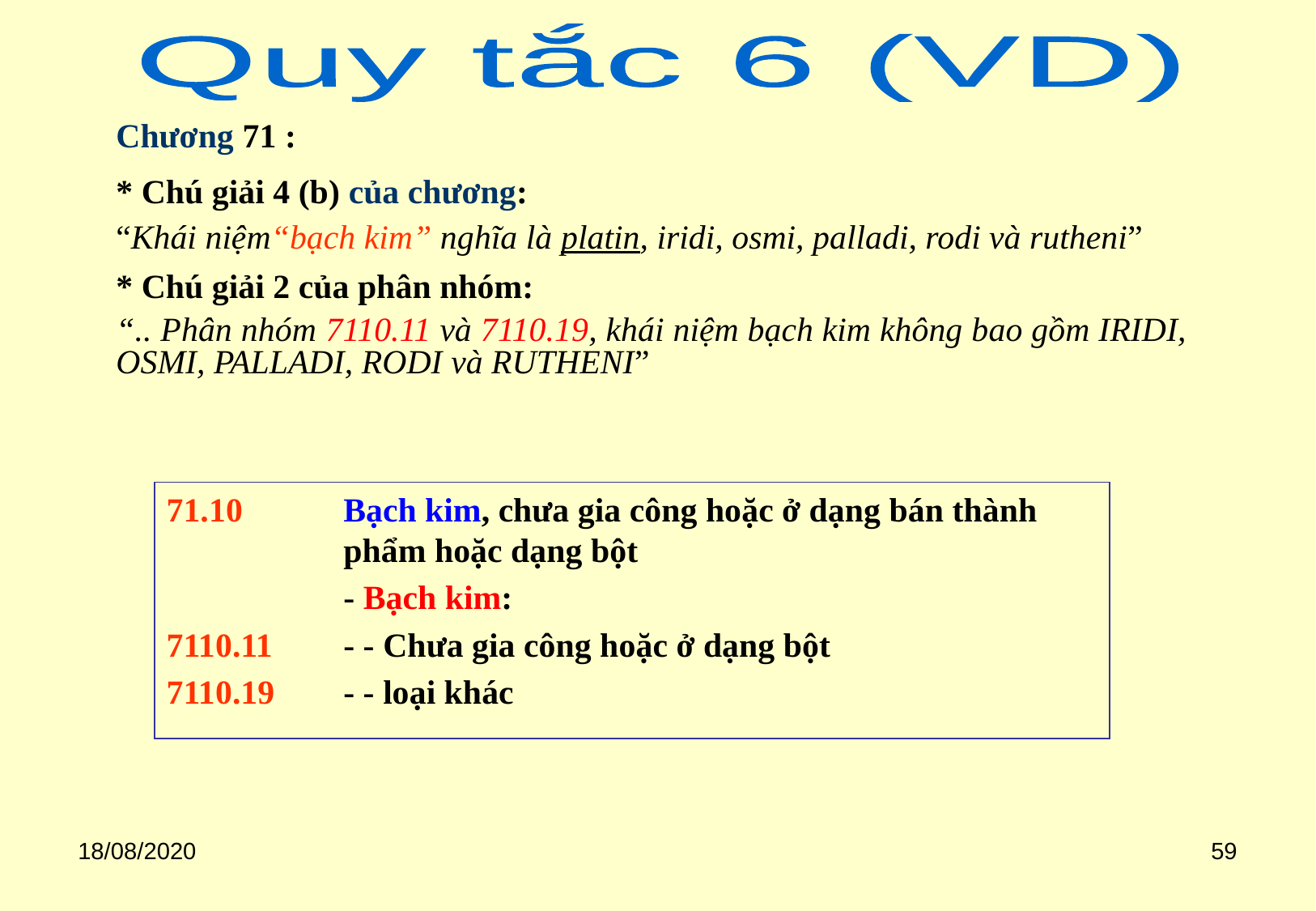

Quy tắc 6 (VD)
Chương 71 :
* Chú giải 4 (b) của chương:
“Khái niệm“bạch kim” nghĩa là platin, iridi, osmi, palladi, rodi và rutheni”
* Chú giải 2 của phân nhóm:
“.. Phân nhóm 7110.11 và 7110.19, khái niệm bạch kim không bao gồm IRIDI, OSMI, PALLADI, RODI và RUTHENI”
71.10	Bạch kim, chưa gia công hoặc ở dạng bán thành phẩm hoặc dạng bột
	- Bạch kim:
7110.11	- - Chưa gia công hoặc ở dạng bột
7110.19	- - loại khác

18/08/2020
59